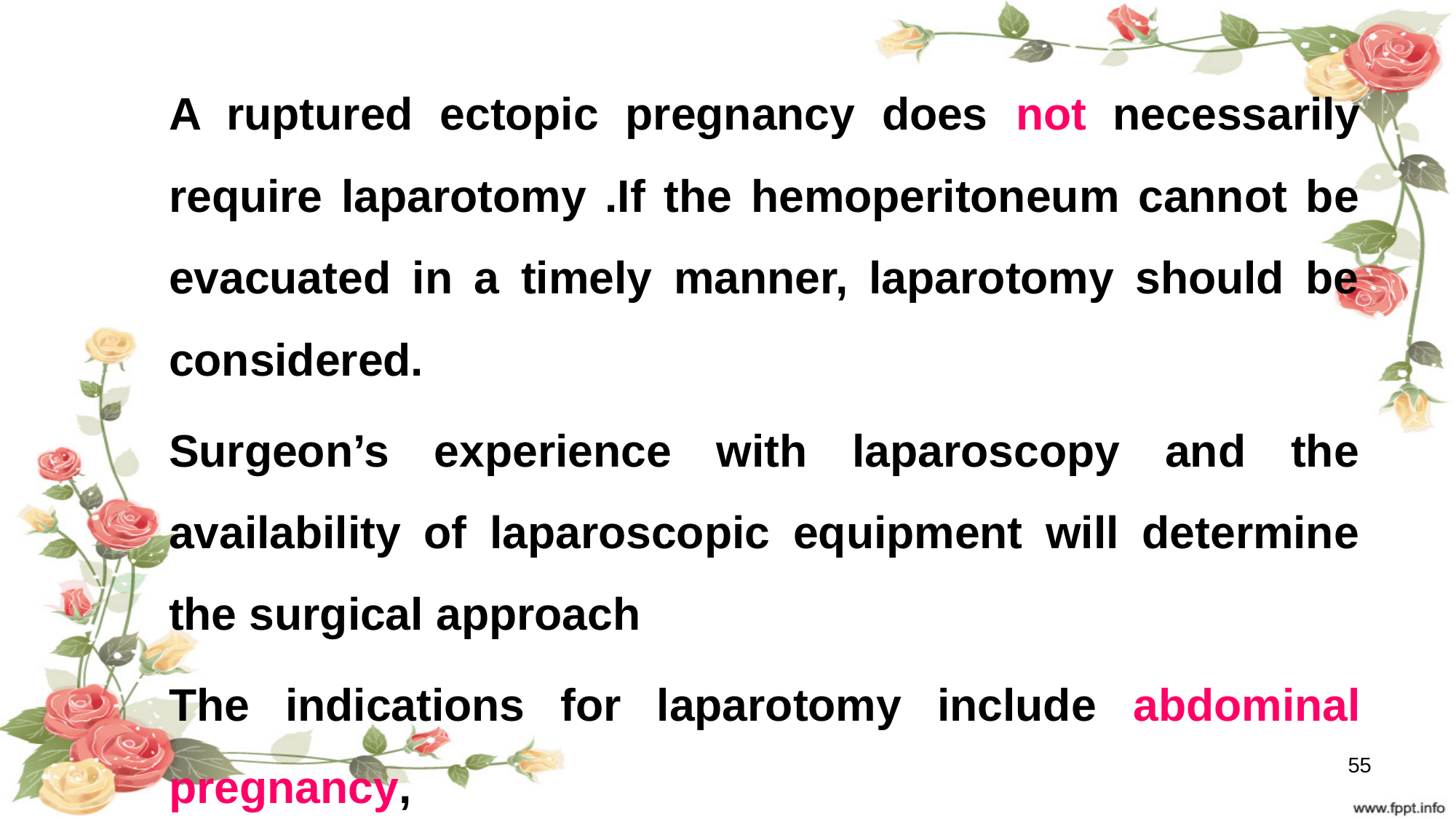

A ruptured ectopic pregnancy does not necessarily require laparotomy .If the hemoperitoneum cannot be evacuated in a timely manner, laparotomy should be considered.
Surgeon’s experience with laparoscopy and the availability of laparoscopic equipment will determine the surgical approach
The indications for laparotomy include abdominal pregnancy,
extensive abdominal or pelvic adhesive disease, and any other condition making laparoscopy difficult or unsafe.

55